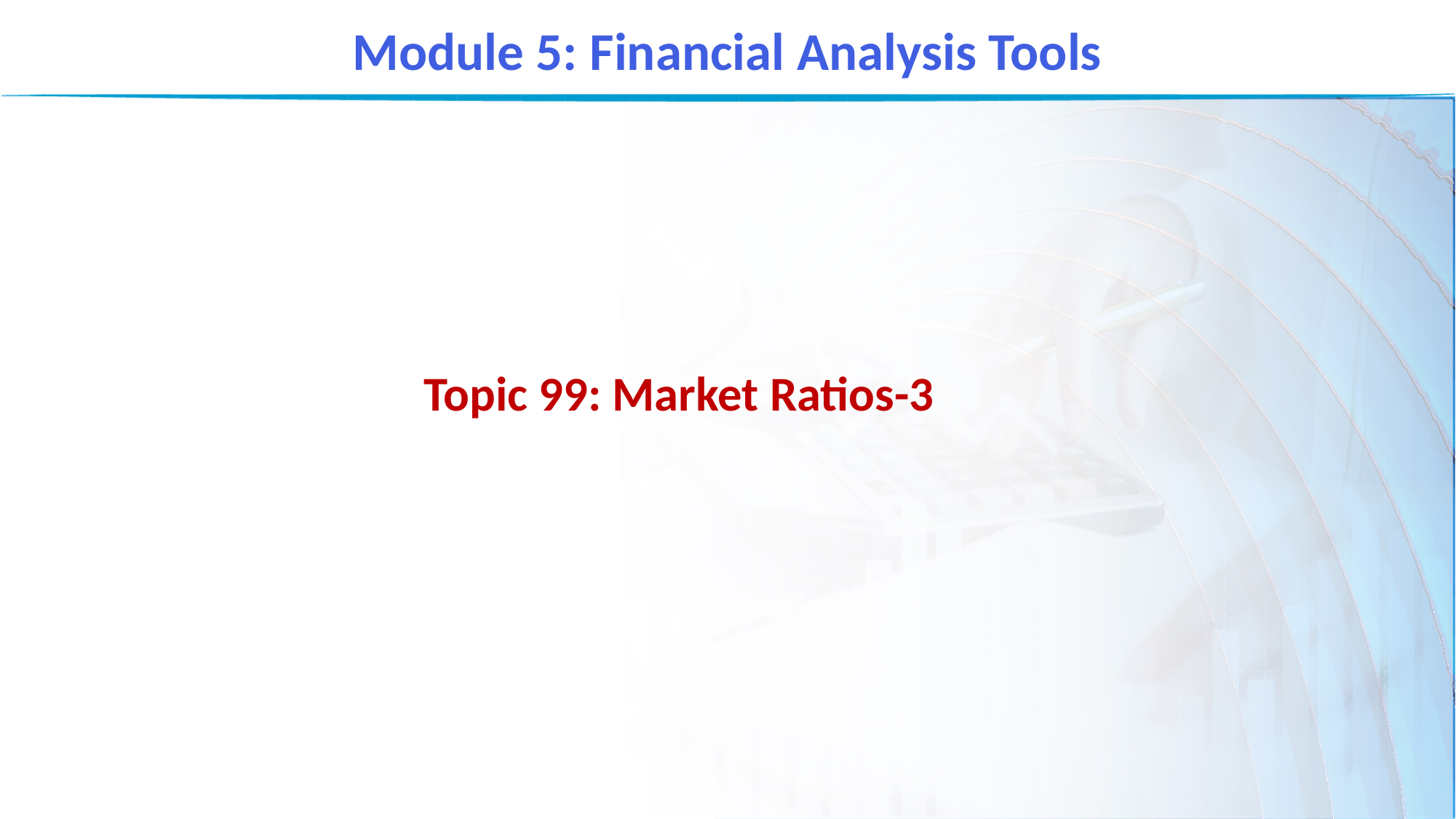

Module 5: Financial Analysis Tools
Topic 99: Market Ratios-3